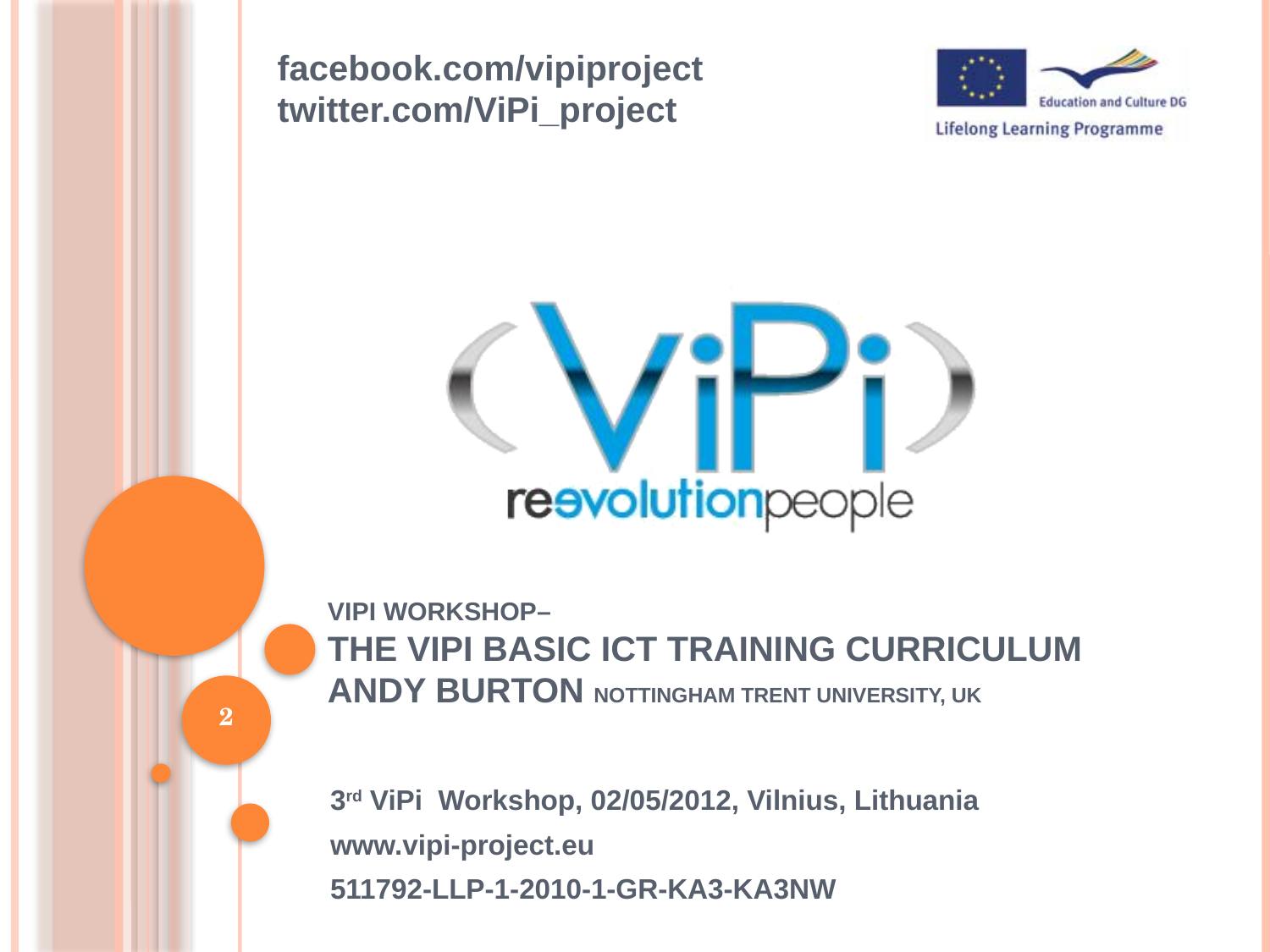

facebook.com/vipiproject
twitter.com/ViPi_project
# ViPi Workshop– The ViPi Basic ICT Training Curriculum Andy Burton Nottingham Trent University, UK
2
3rd ViPi  Workshop, 02/05/2012, Vilnius, Lithuania
www.vipi-project.eu
511792-LLP-1-2010-1-GR-KA3-KA3NW